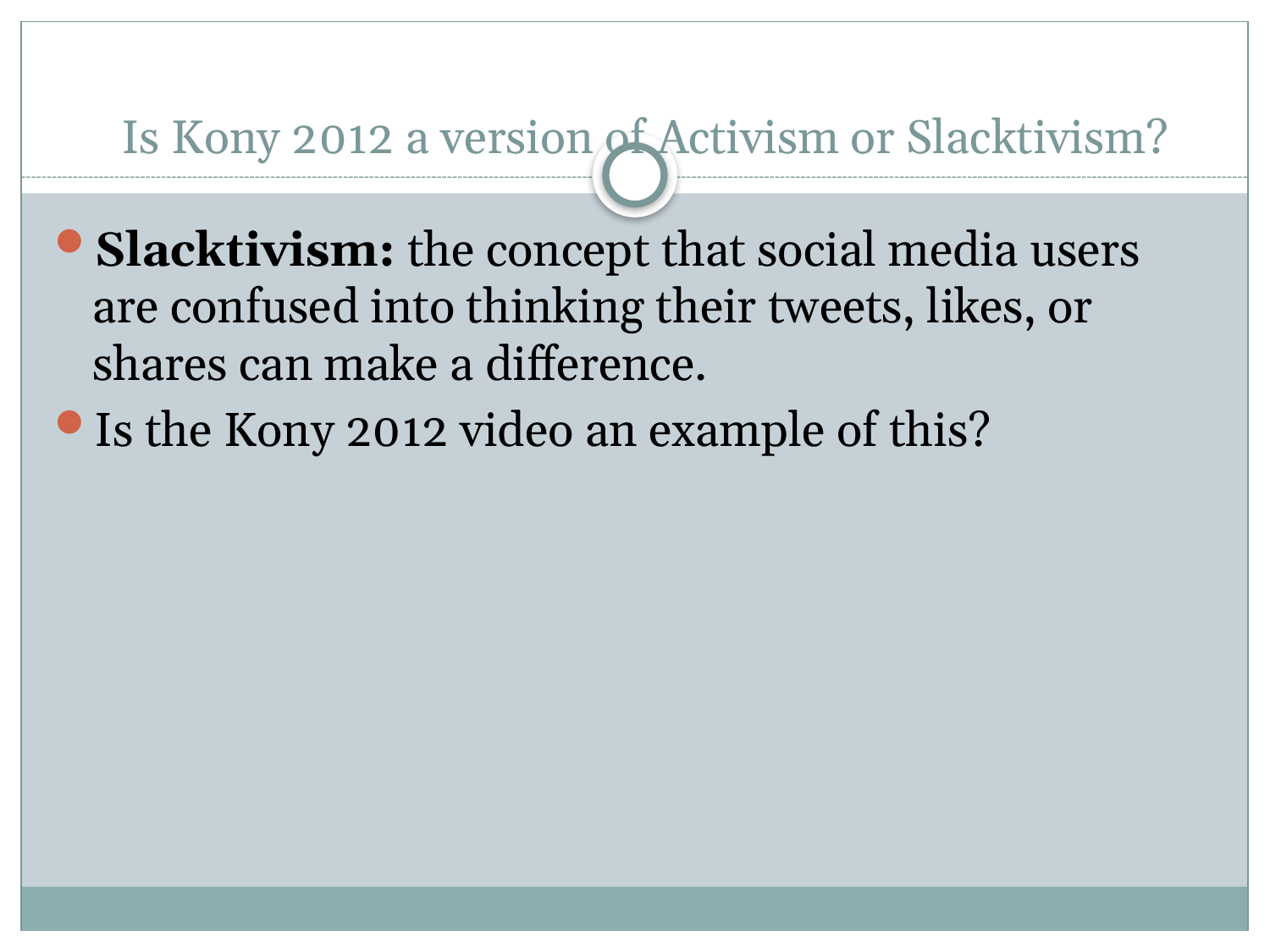

# Is Kony 2012 a version of Activism or Slacktivism?
Slacktivism: the concept that social media users are confused into thinking their tweets, likes, or shares can make a difference.
Is the Kony 2012 video an example of this?